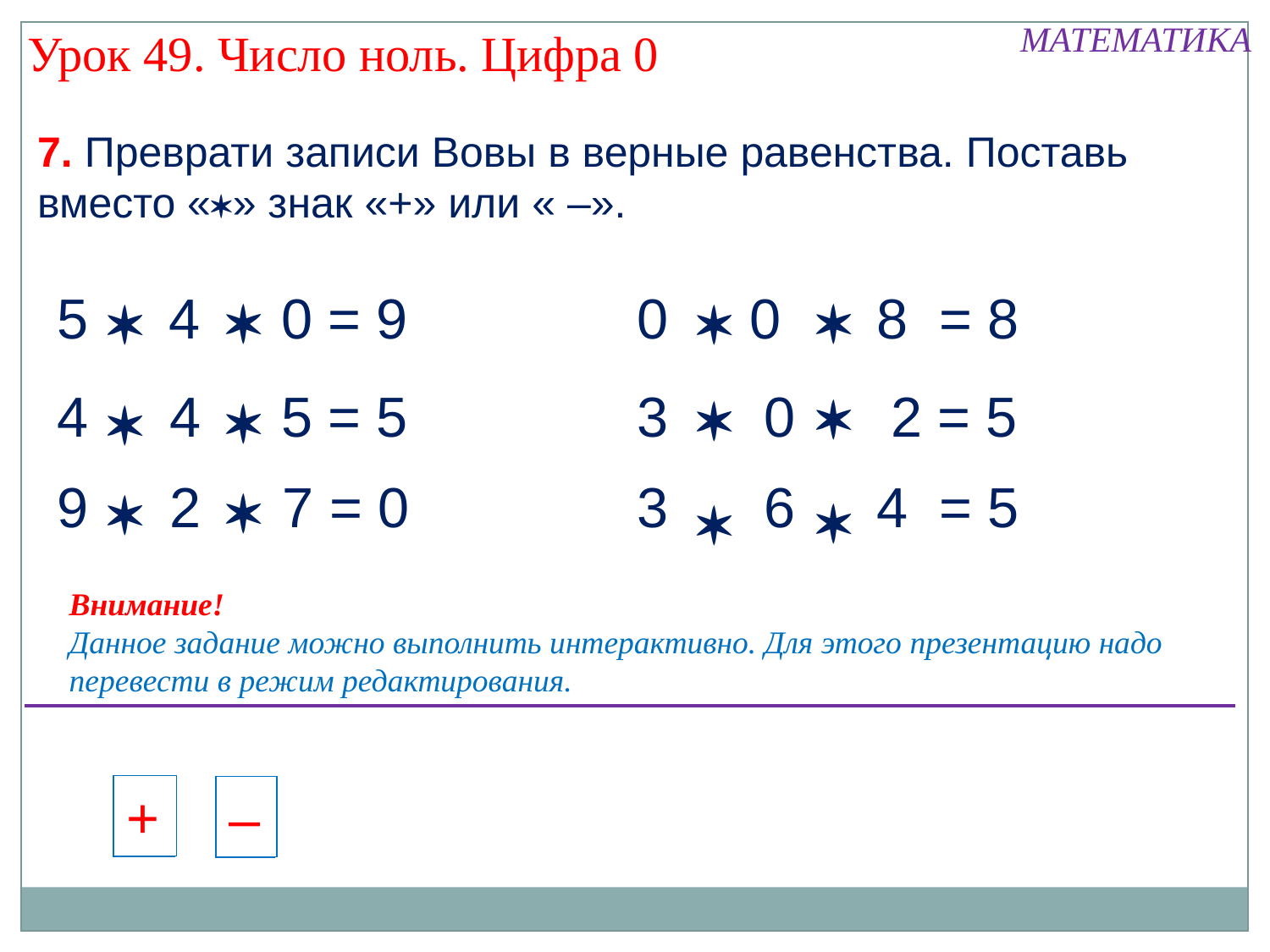

МАТЕМАТИКА
Урок 49. Число ноль. Цифра 0
7. Преврати записи Вовы в верные равенства. Поставь  вместо «∗» знак «+» или « –».
∗
∗
∗
∗
5 +  4  -  0 = 9
0  -  0  +  8  = 8
∗
∗
∗
∗
4  -  4  + 5 = 5
3  +  0  +  2 = 5
∗
∗
9  -  2  -  7 = 0
3  +  6  -  4  = 5
∗
∗
Внимание!
Данное задание можно выполнить интерактивно. Для этого презентацию надо перевести в режим редактирования.
+
+
+
+
+
+
+
+
+
+
+
–
–
–
–
–
–
–
–
–
–
–
+
–